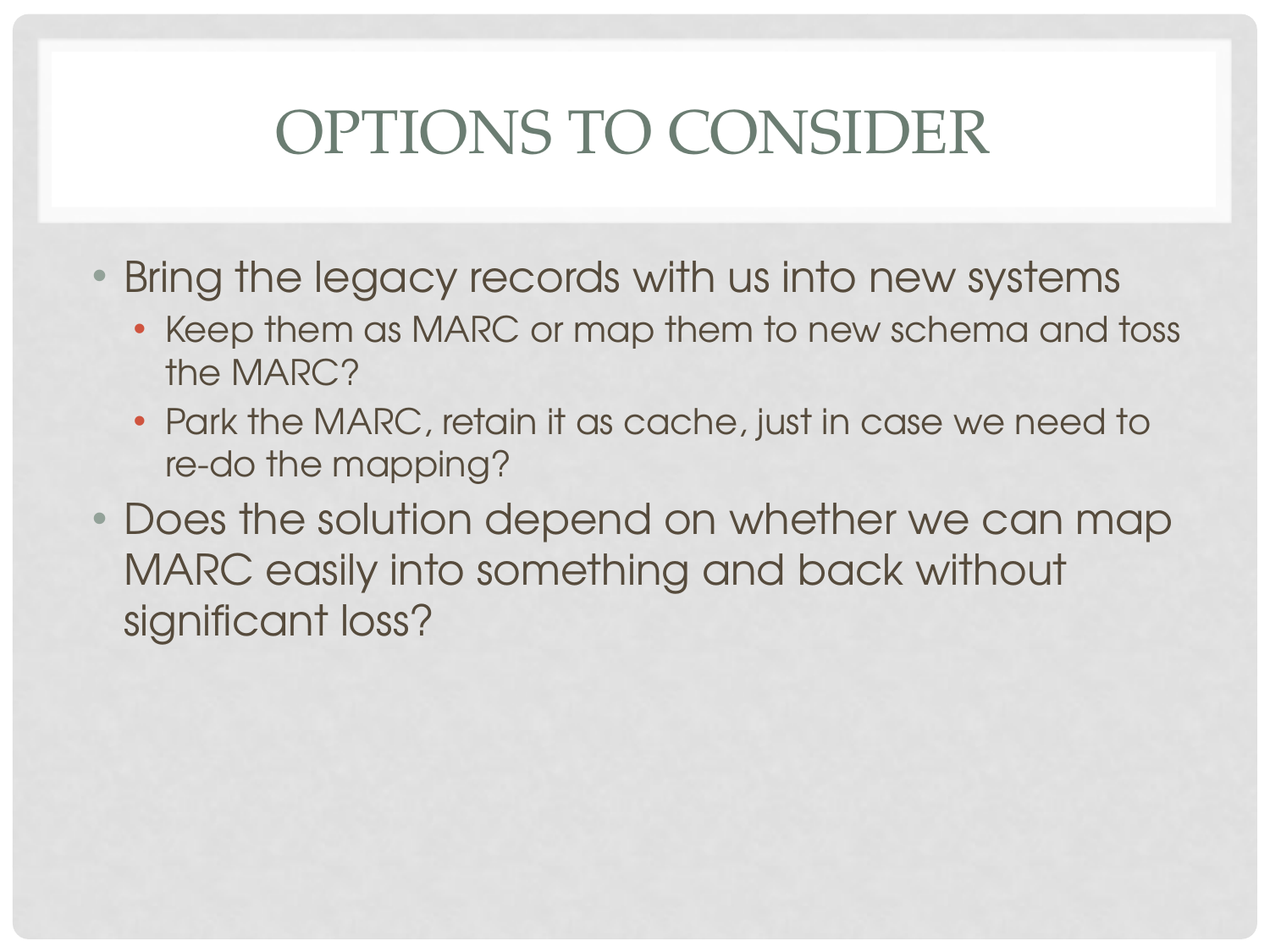

# Options to Consider
Bring the legacy records with us into new systems
Keep them as MARC or map them to new schema and toss the MARC?
Park the MARC, retain it as cache, just in case we need to re-do the mapping?
Does the solution depend on whether we can map MARC easily into something and back without significant loss?